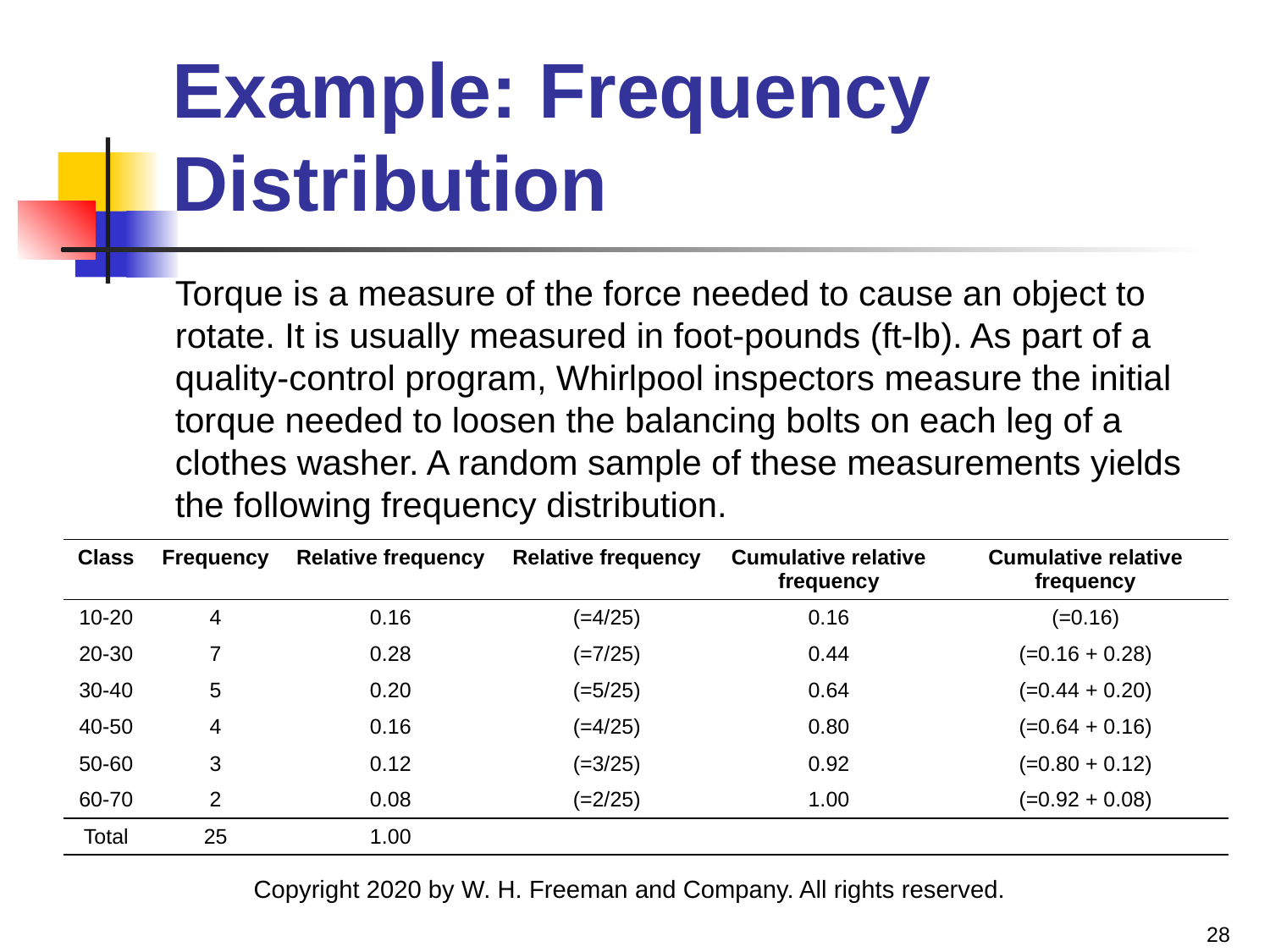

# Example: Frequency Distribution
Torque is a measure of the force needed to cause an object to rotate. It is usually measured in foot-pounds (ft-lb). As part of a quality-control program, Whirlpool inspectors measure the initial torque needed to loosen the balancing bolts on each leg of a clothes washer. A random sample of these measurements yields the following frequency distribution.
| Class | Frequency | Relative frequency | Relative frequency | Cumulative relative frequency | Cumulative relative frequency |
| --- | --- | --- | --- | --- | --- |
| 10-20 | 4 | 0.16 | (=4/25) | 0.16 | (=0.16) |
| 20-30 | 7 | 0.28 | (=7/25) | 0.44 | (=0.16 + 0.28) |
| 30-40 | 5 | 0.20 | (=5/25) | 0.64 | (=0.44 + 0.20) |
| 40-50 | 4 | 0.16 | (=4/25) | 0.80 | (=0.64 + 0.16) |
| 50-60 | 3 | 0.12 | (=3/25) | 0.92 | (=0.80 + 0.12) |
| 60-70 | 2 | 0.08 | (=2/25) | 1.00 | (=0.92 + 0.08) |
| Total | 25 | 1.00 |  |  |  |